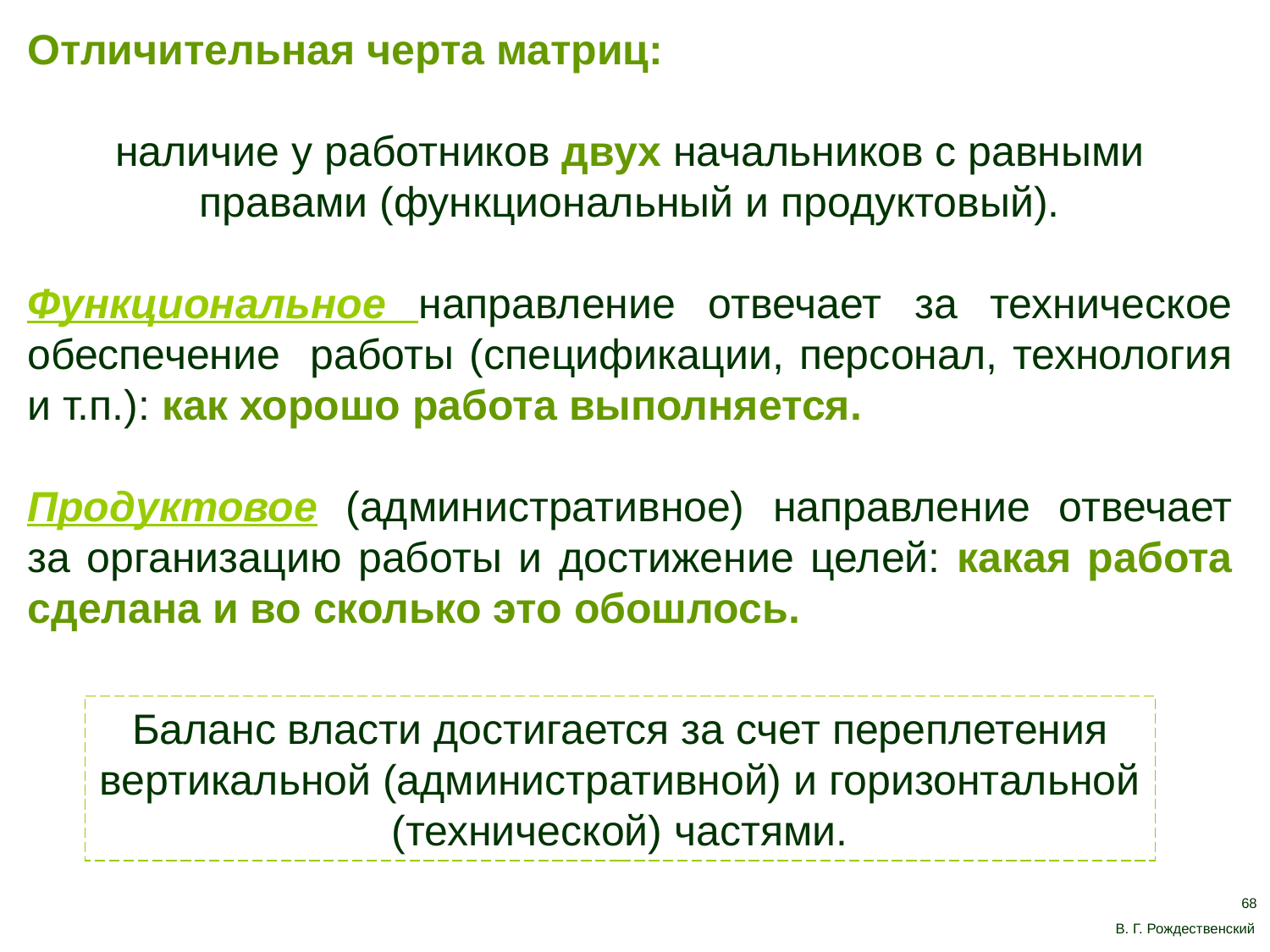

Отличительная черта матриц:

наличие у работников двух начальников с равными правами (функциональный и продуктовый).

Функциональное направление отвечает за техническое обеспечение  работы (спецификации, персонал, технология и т.п.): как хорошо работа выполняется.

Продуктовое (административное) направление отвечает за организацию работы и достижение целей: какая работа сделана и во сколько это обошлось.
Баланс власти достигается за счет переплетения вертикальной (административной) и горизонтальной (технической) частями.
68
В. Г. Рождественский